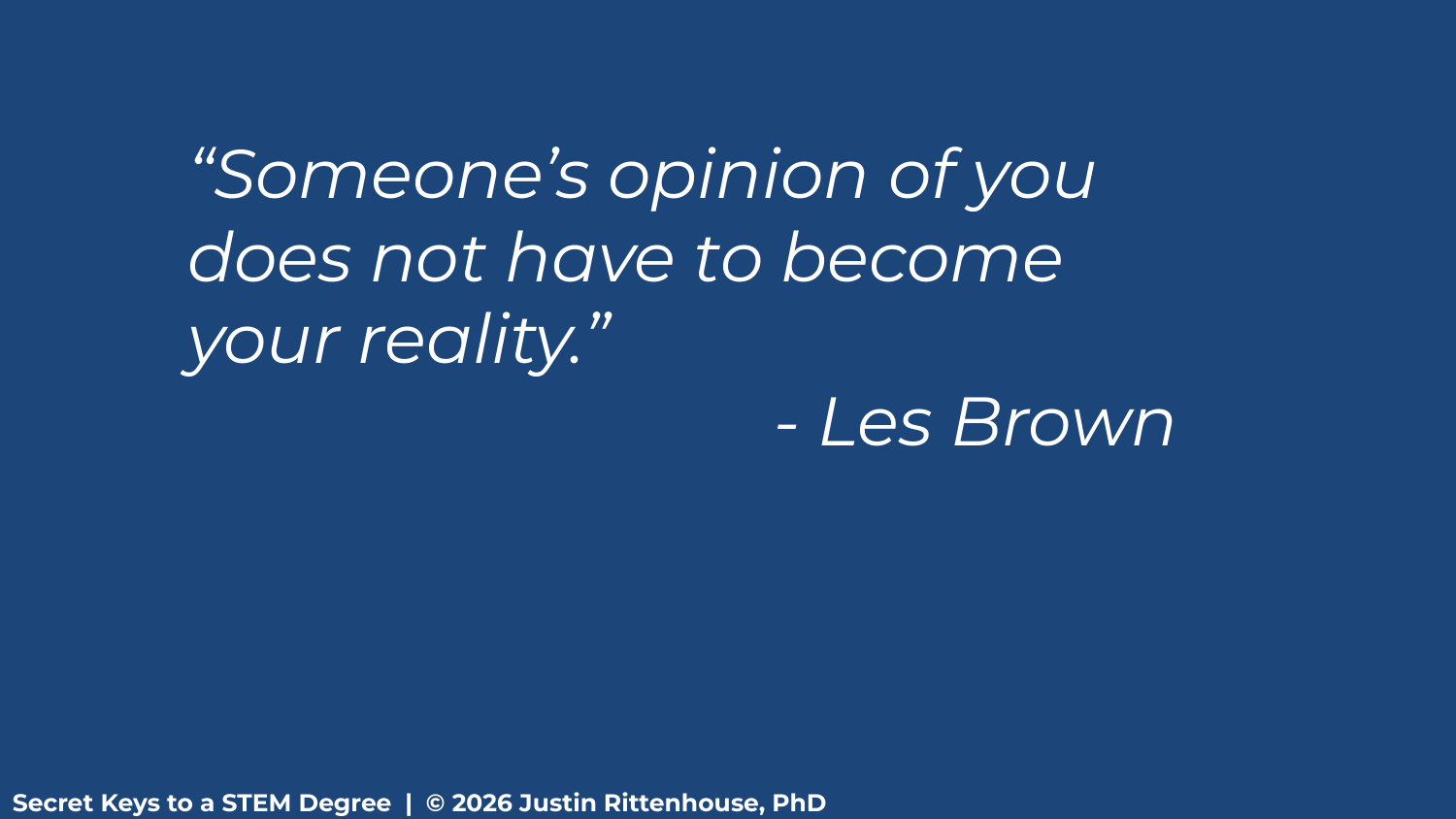

“Someone’s opinion of you does not have to become your reality.”
- Les Brown